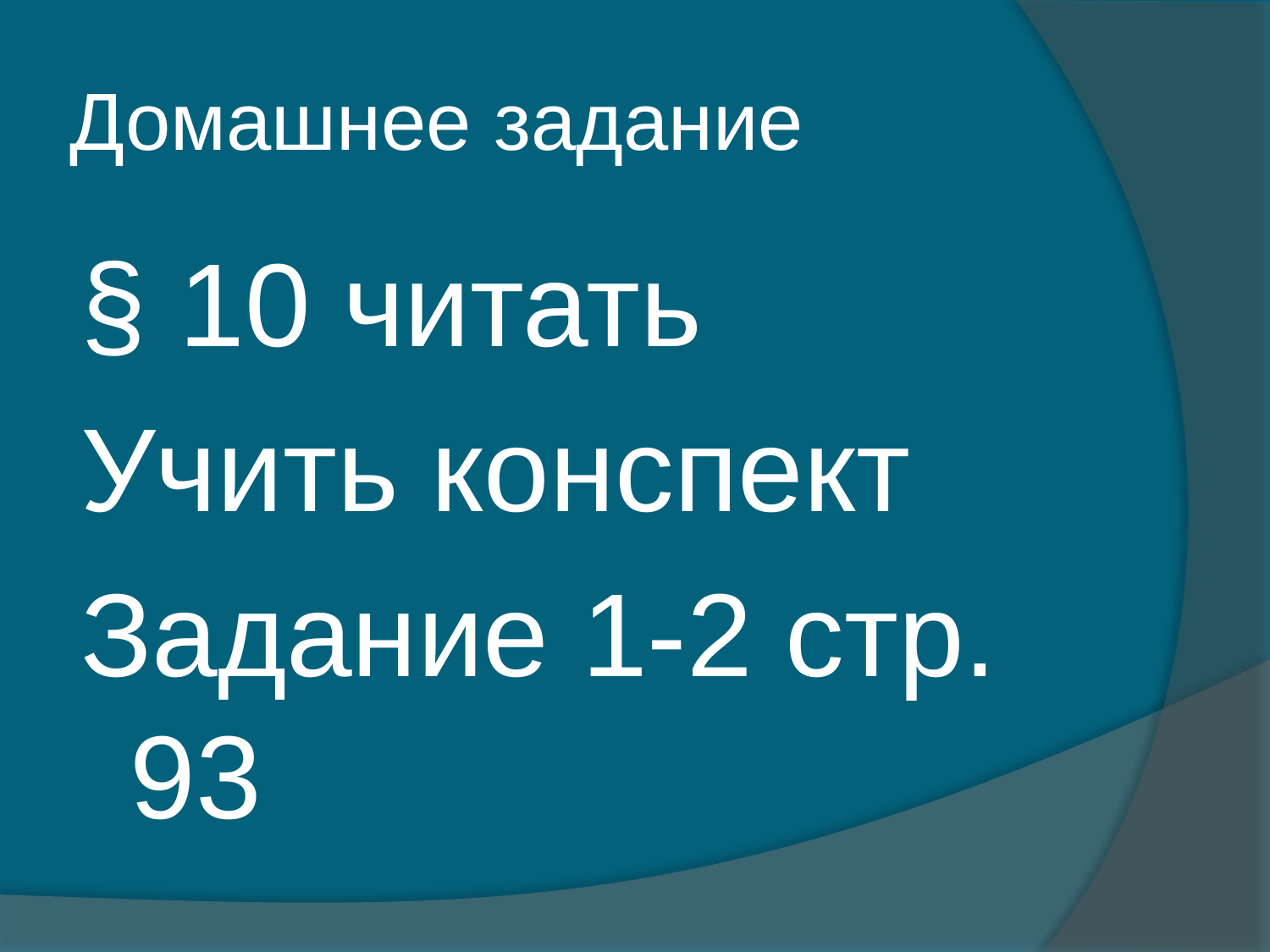

# Домашнее задание
§ 10 читать
Учить конспект
Задание 1-2 стр. 93